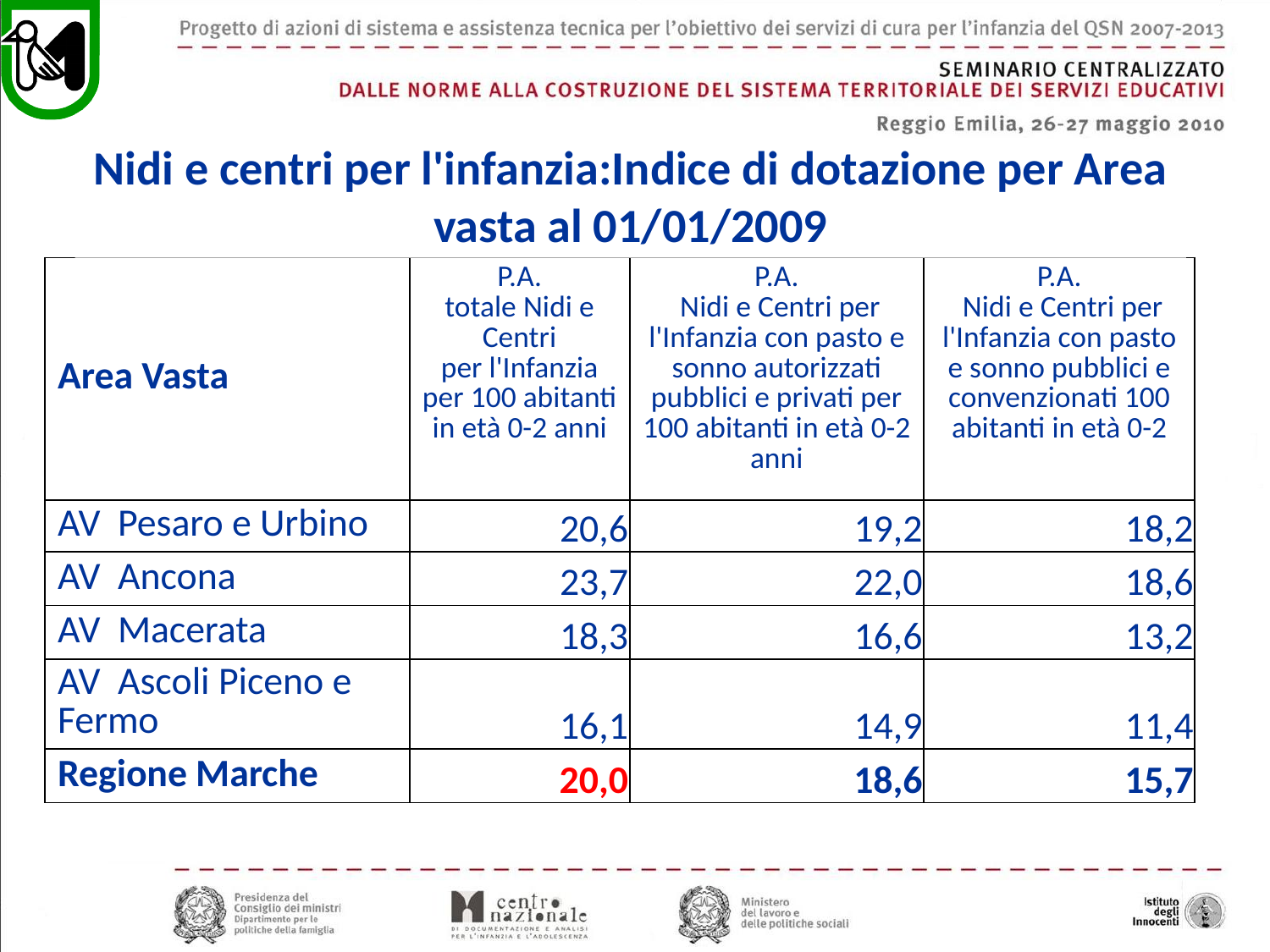

Nidi e centri per l'infanzia:Indice di dotazione per Area vasta al 01/01/2009
|  |  |  |  |
| --- | --- | --- | --- |
| Area Vasta | P.A. totale Nidi e Centri per l'Infanzia per 100 abitanti in età 0-2 anni | P.A. Nidi e Centri per l'Infanzia con pasto e sonno autorizzati pubblici e privati per 100 abitanti in età 0-2 anni | P.A. Nidi e Centri per l'Infanzia con pasto e sonno pubblici e convenzionati 100 abitanti in età 0-2 |
| AV Pesaro e Urbino | 20,6 | 19,2 | 18,2 |
| AV Ancona | 23,7 | 22,0 | 18,6 |
| AV Macerata | 18,3 | 16,6 | 13,2 |
| AV Ascoli Piceno e Fermo | 16,1 | 14,9 | 11,4 |
| Regione Marche | 20,0 | 18,6 | 15,7 |
|  |  |  |  |
|  |  |  |  |